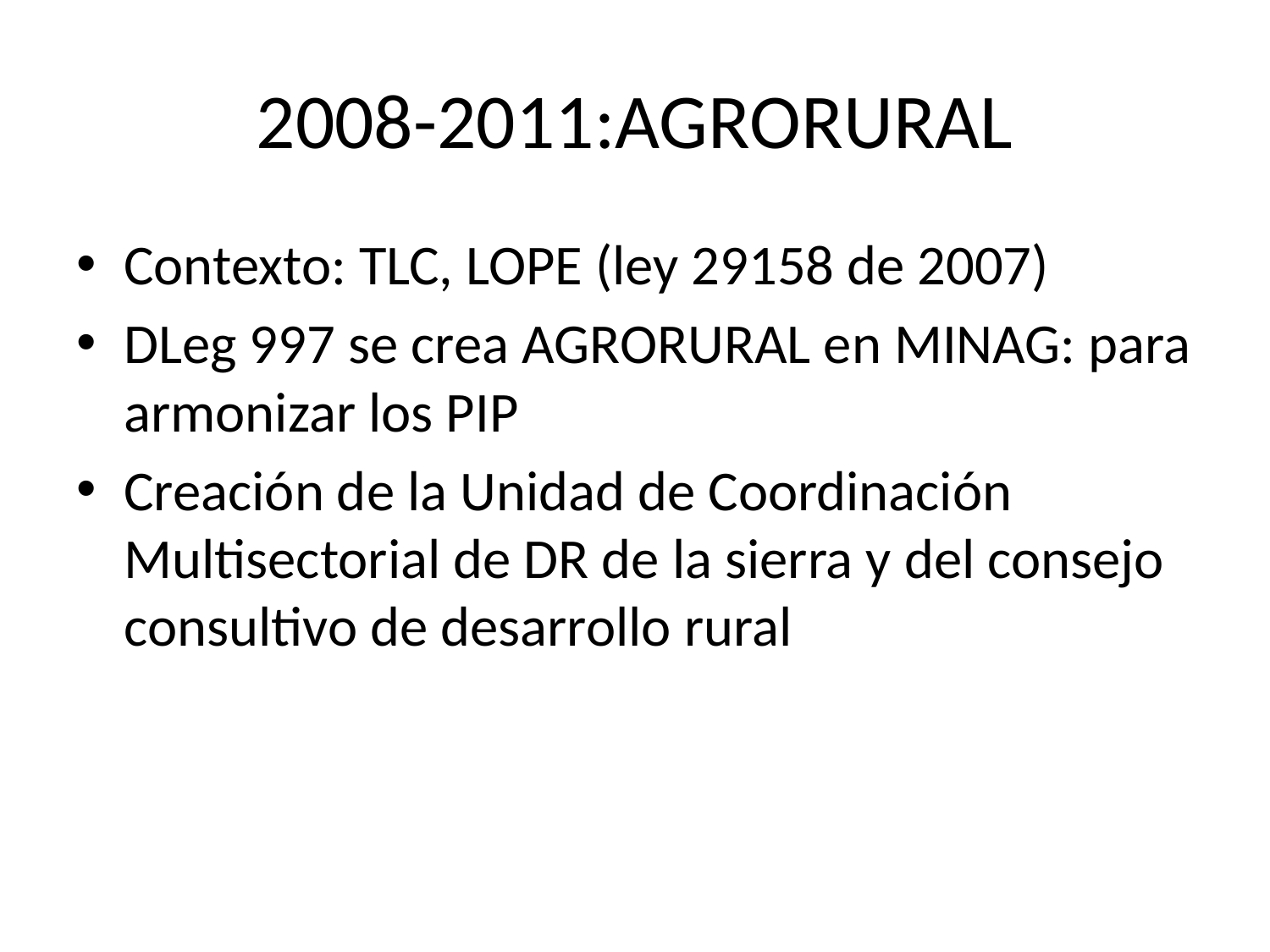

# 2008-2011:AGRORURAL
Contexto: TLC, LOPE (ley 29158 de 2007)
DLeg 997 se crea AGRORURAL en MINAG: para armonizar los PIP
Creación de la Unidad de Coordinación Multisectorial de DR de la sierra y del consejo consultivo de desarrollo rural